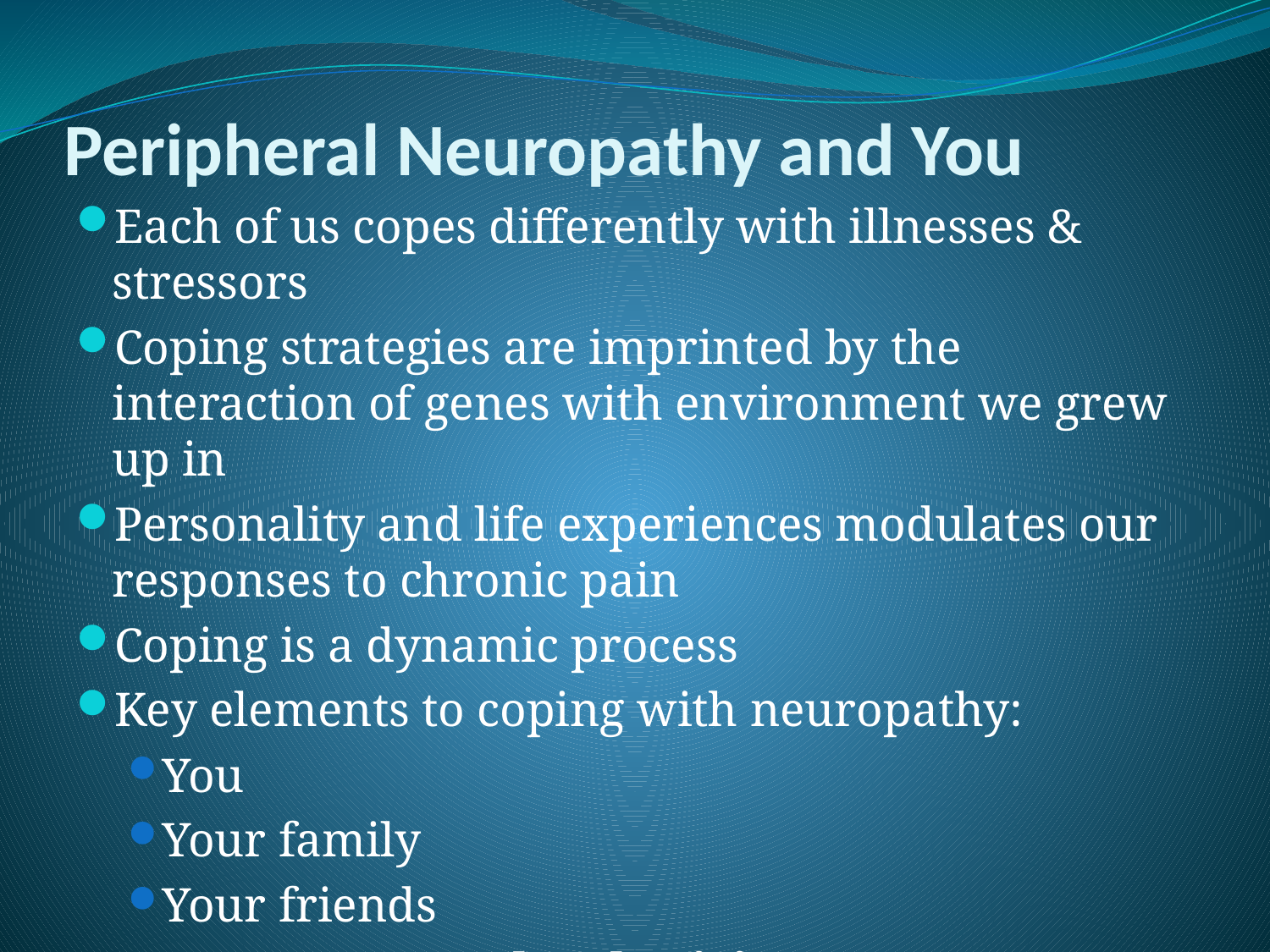

# Peripheral Neuropathy and You
Each of us copes differently with illnesses & stressors
Coping strategies are imprinted by the interaction of genes with environment we grew up in
Personality and life experiences modulates our responses to chronic pain
Coping is a dynamic process
Key elements to coping with neuropathy:
You
Your family
Your friends
Your neuropathy physician